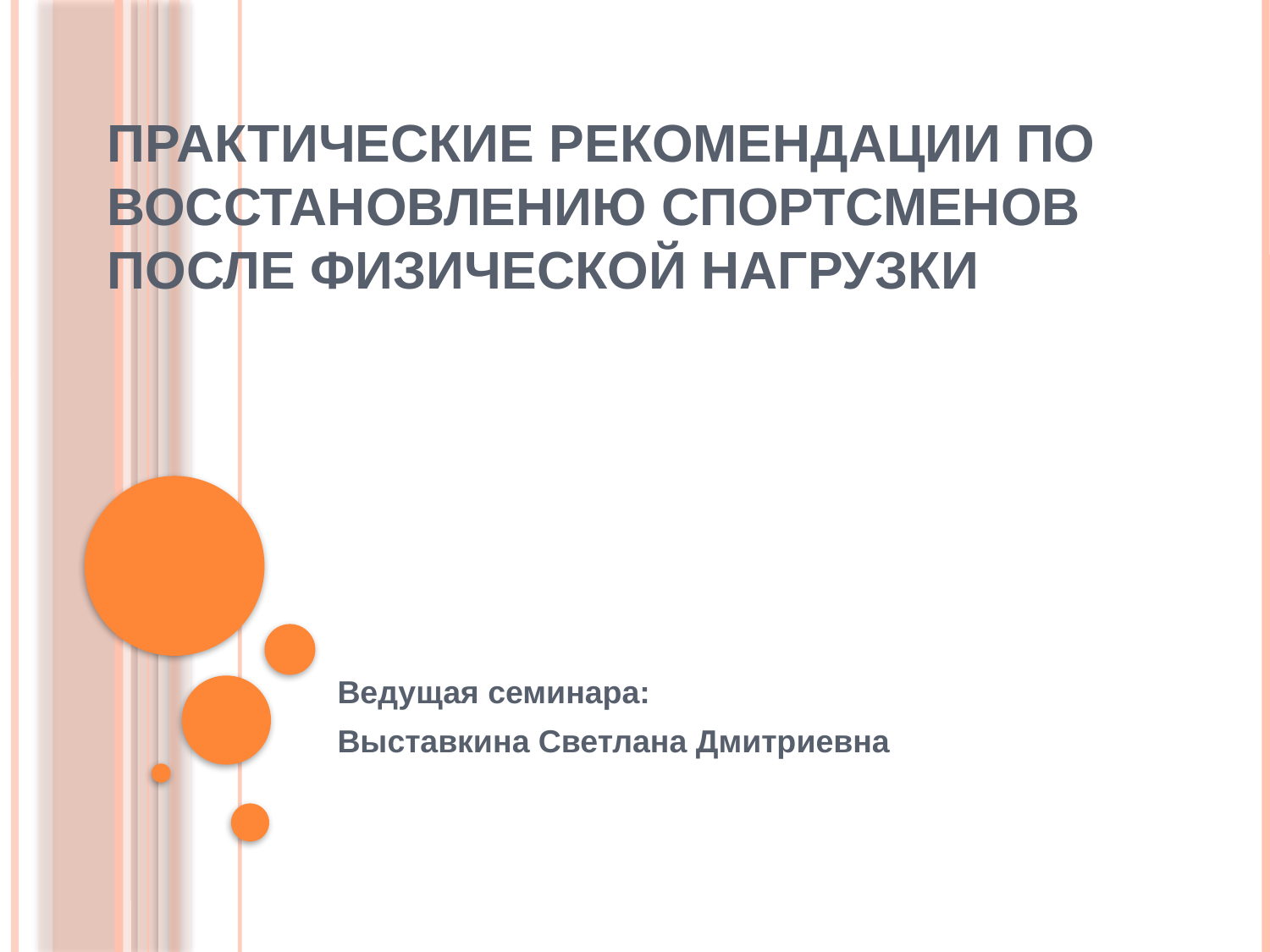

# Практические рекомендации по восстановлению спортсменов после физической нагрузки
Ведущая семинара:
Выставкина Светлана Дмитриевна